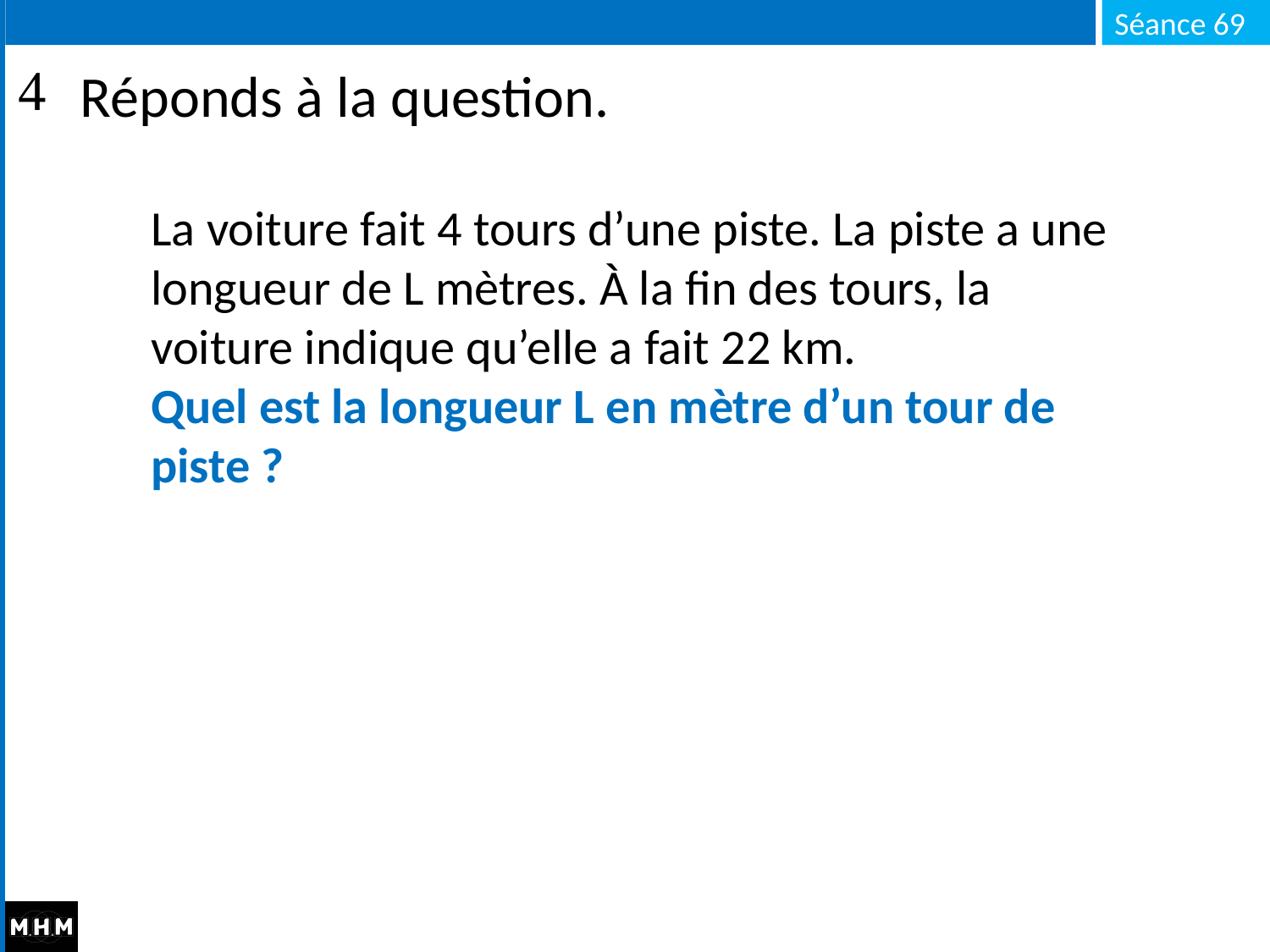

# Réponds à la question.
La voiture fait 4 tours d’une piste. La piste a une longueur de L mètres. À la fin des tours, la voiture indique qu’elle a fait 22 km.
Quel est la longueur L en mètre d’un tour de piste ?